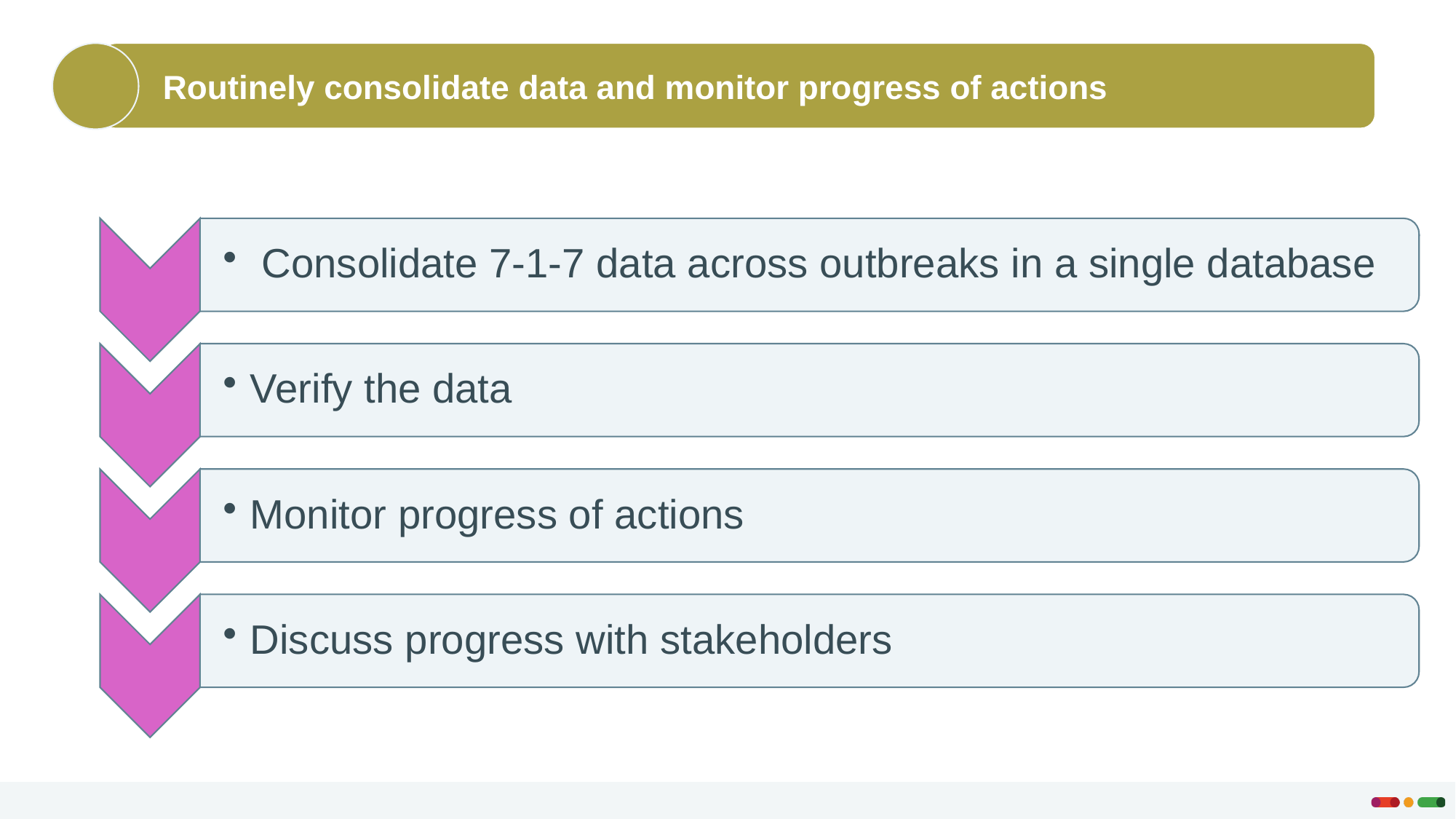

Routinely consolidate data and monitor progress of actions

 Consolidate 7-1-7 data across outbreaks in a single database

Verify the data

Monitor progress of actions

Discuss progress with stakeholders